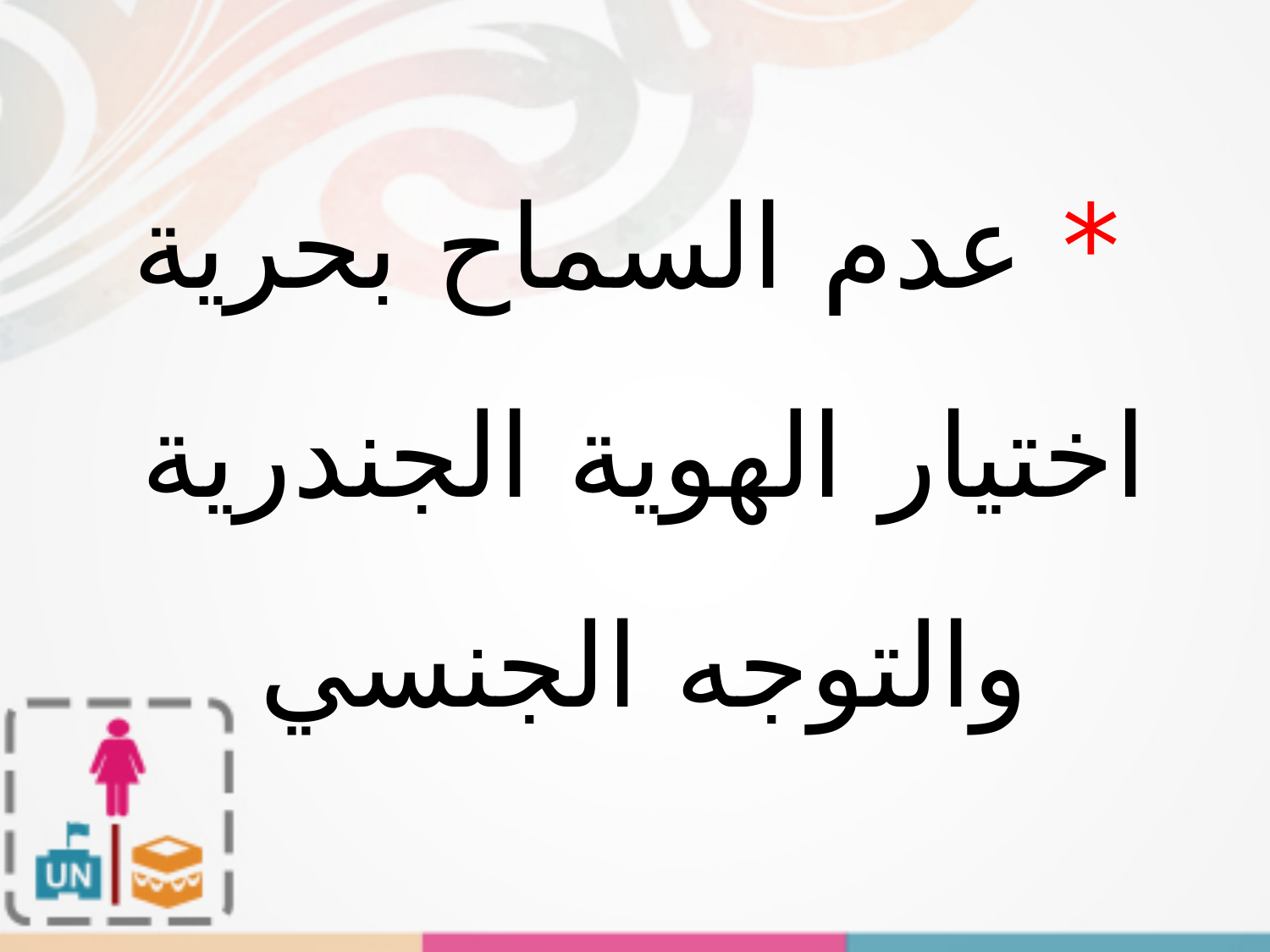

* عدم السماح بحرية اختيار الهوية الجندرية والتوجه الجنسي